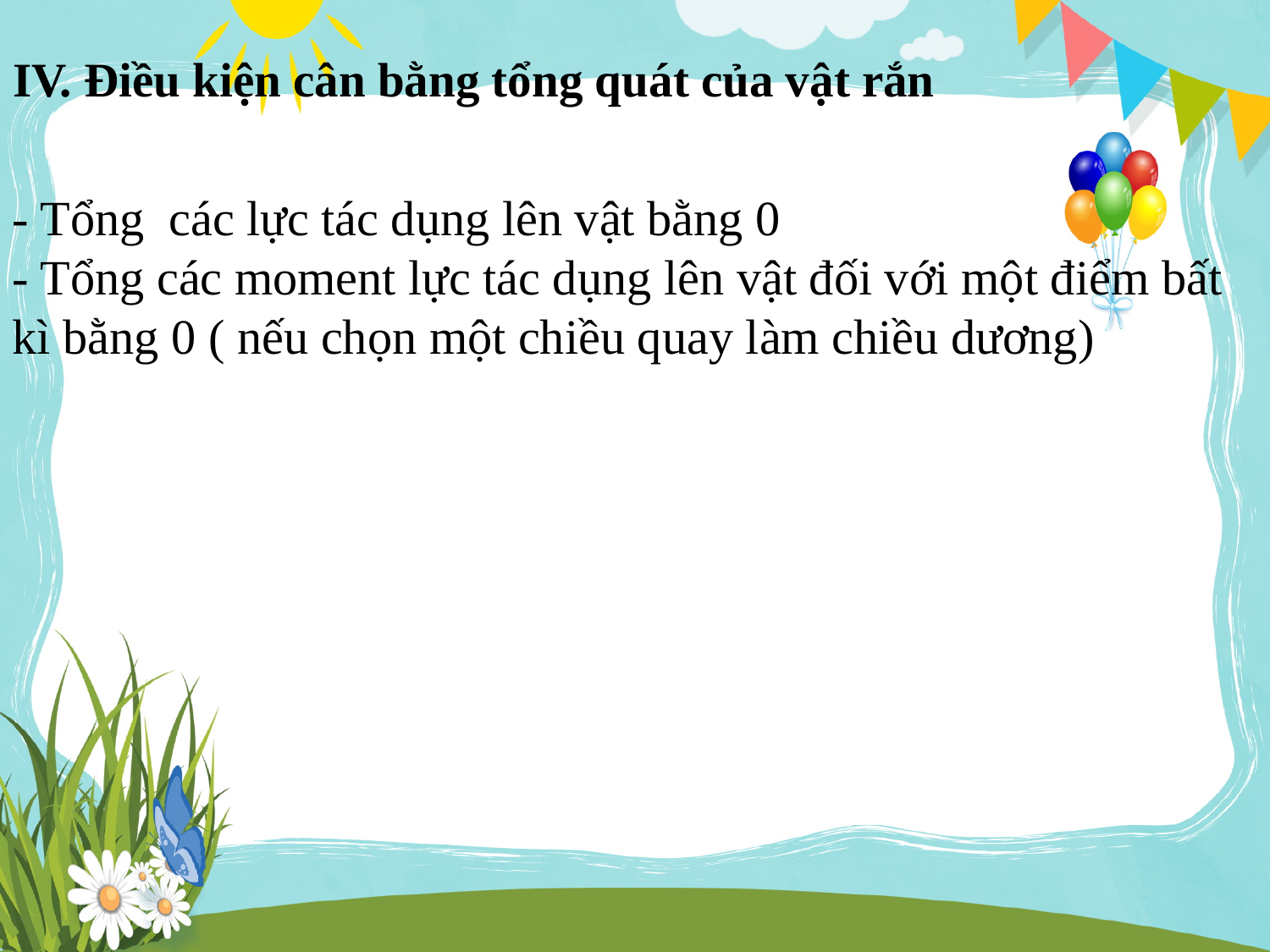

# IV. Điều kiện cân bằng tổng quát của vật rắn
- Tổng  các lực tác dụng lên vật bằng 0
- Tổng các moment lực tác dụng lên vật đối với một điểm bất kì bằng 0 ( nếu chọn một chiều quay làm chiều dương)